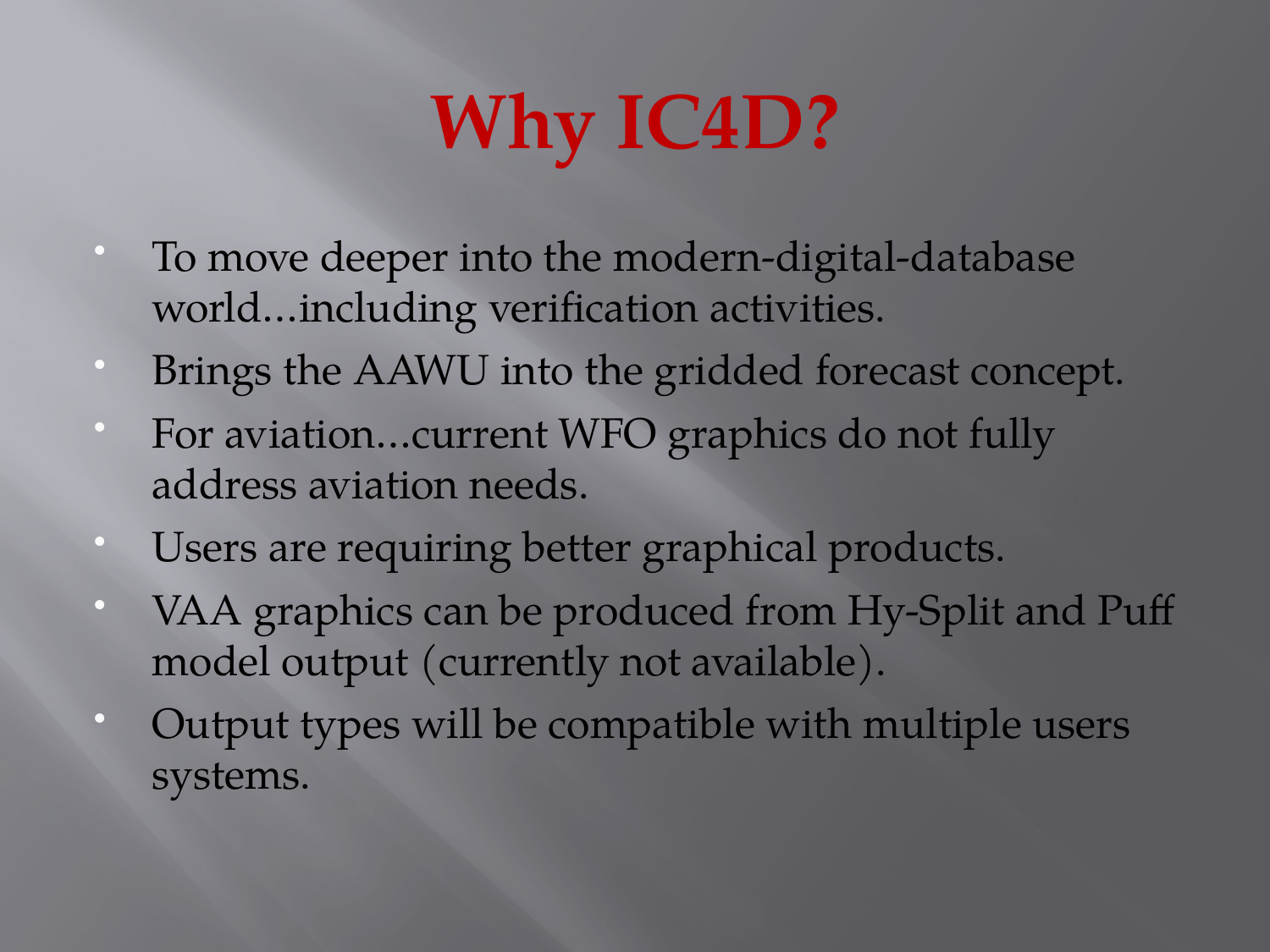

# Why IC4D?
To move deeper into the modern-digital-database world…including verification activities.
Brings the AAWU into the gridded forecast concept.
For aviation…current WFO graphics do not fully address aviation needs.
Users are requiring better graphical products.
VAA graphics can be produced from Hy-Split and Puff model output (currently not available).
Output types will be compatible with multiple users systems.